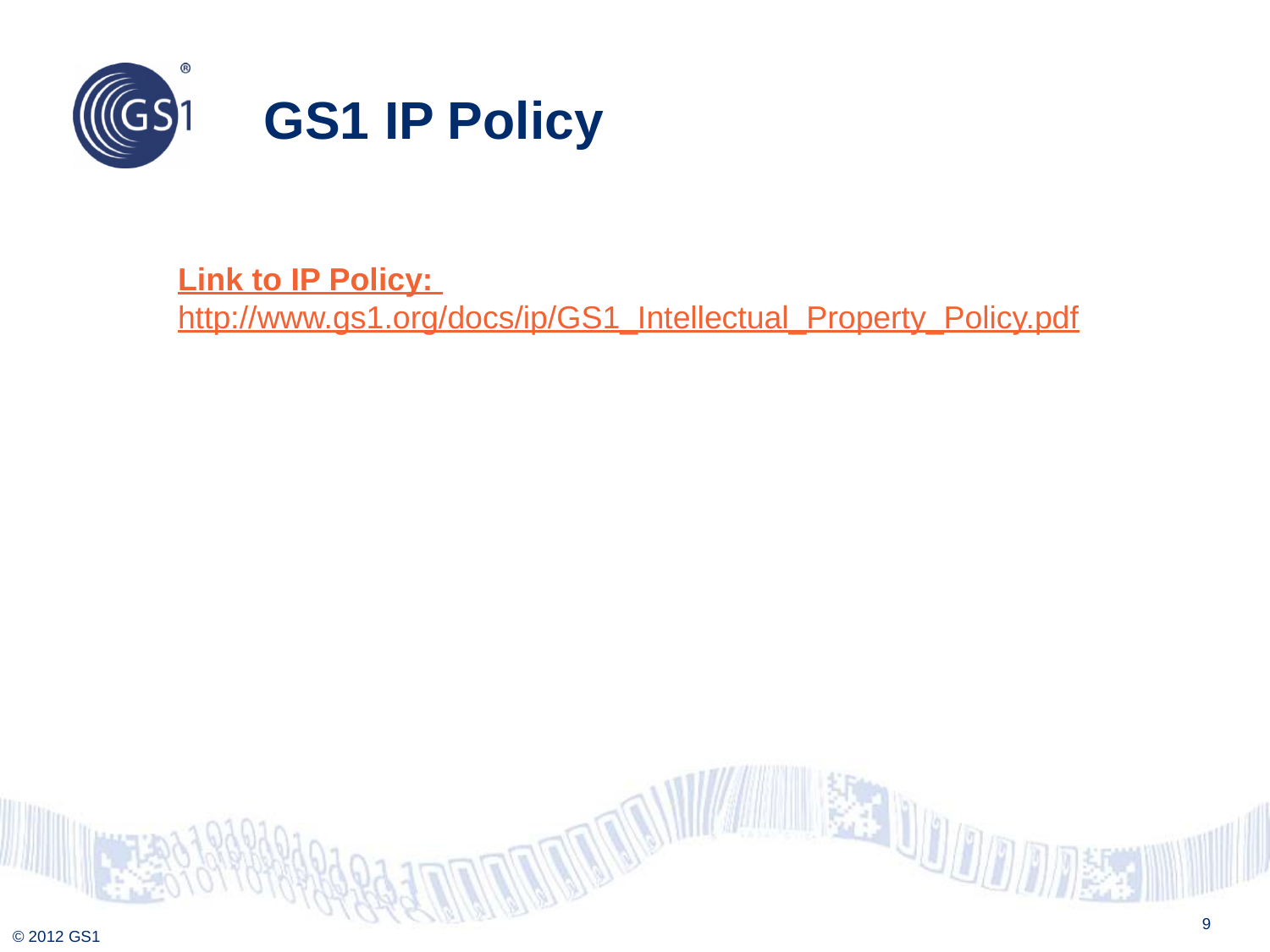

# GS1 IP Policy
Link to IP Policy: http://www.gs1.org/docs/ip/GS1_Intellectual_Property_Policy.pdf

9